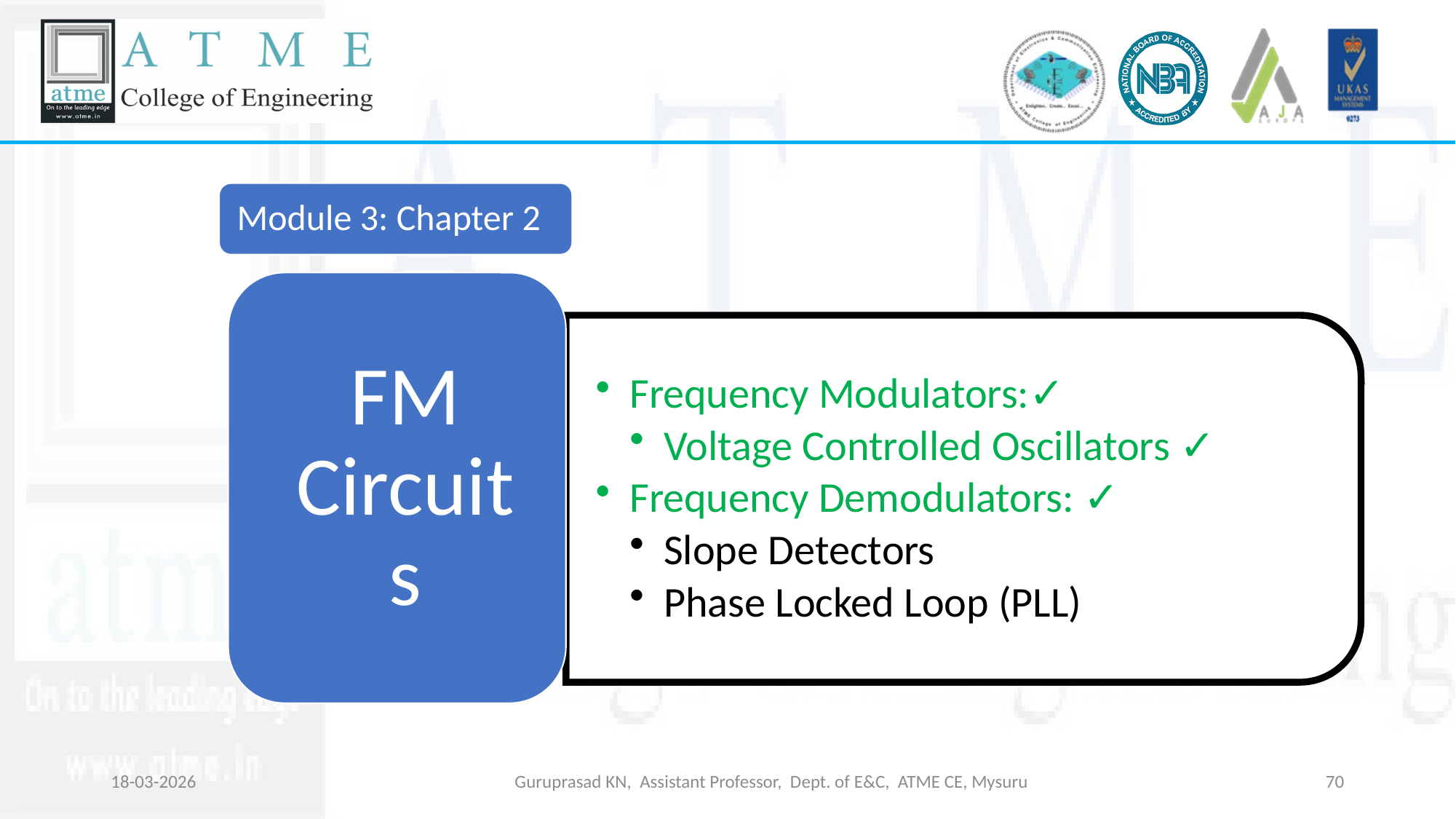

Module 3: Chapter 2
Frequency Modulators:✓
Voltage Controlled Oscillators ✓
Frequency Demodulators: ✓
Slope Detectors
Phase Locked Loop (PLL)
FM Circuits
18-03-2026
Guruprasad KN,  Assistant Professor,  Dept. of E&C,  ATME CE, Mysuru
70